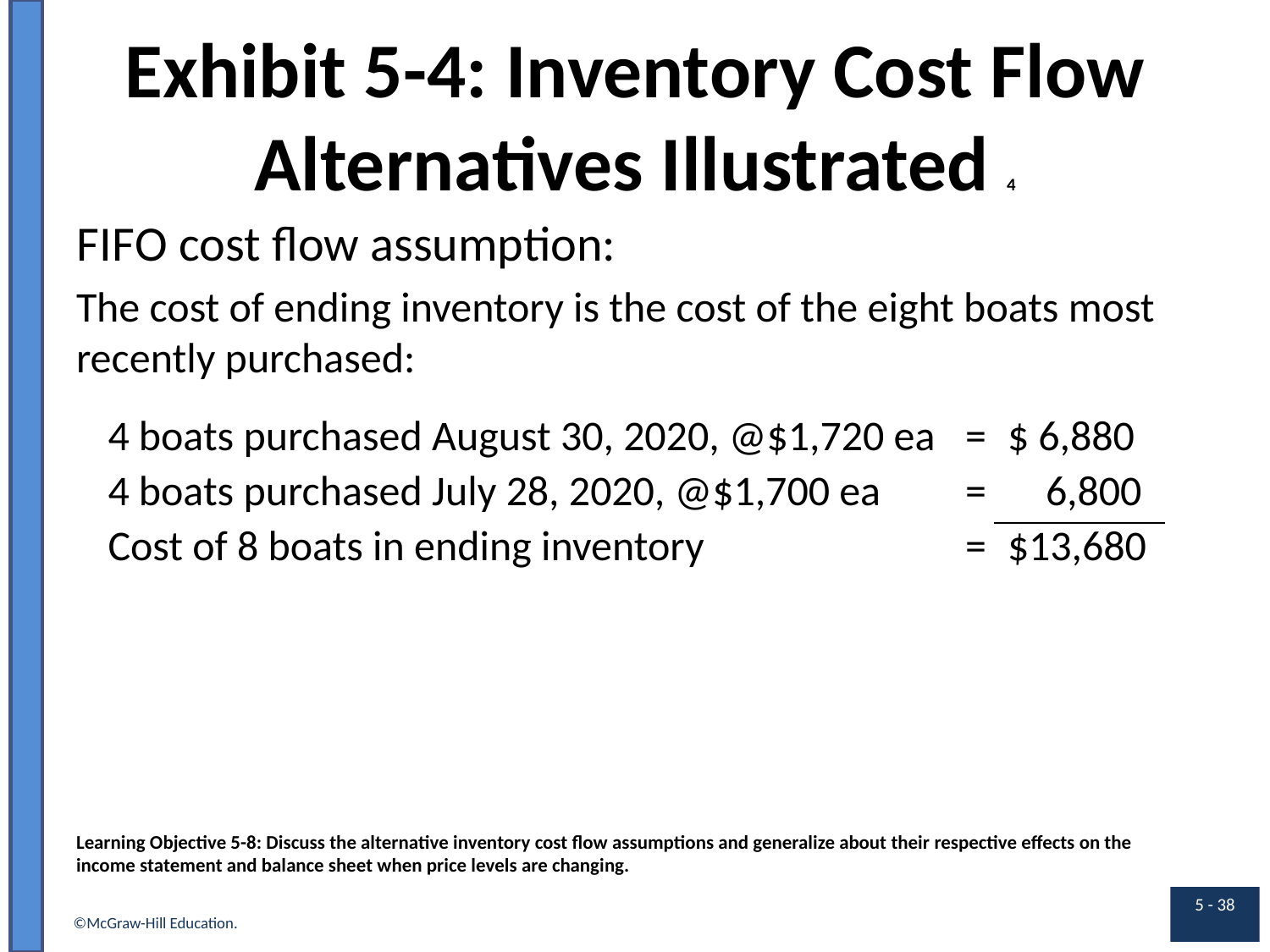

# Exhibit 5-4: Inventory Cost Flow Alternatives Illustrated 4
F I F O cost flow assumption:
The cost of ending inventory is the cost of the eight boats most recently purchased:
| 4 boats purchased August 30, 2020, @$1,720 ea | = | $ 6,880 |
| --- | --- | --- |
| 4 boats purchased July 28, 2020, @$1,700 ea | = | 6,800 |
| Cost of 8 boats in ending inventory | = | $13,680 |
Learning Objective 5-8: Discuss the alternative inventory cost flow assumptions and generalize about their respective effects on the income statement and balance sheet when price levels are changing.